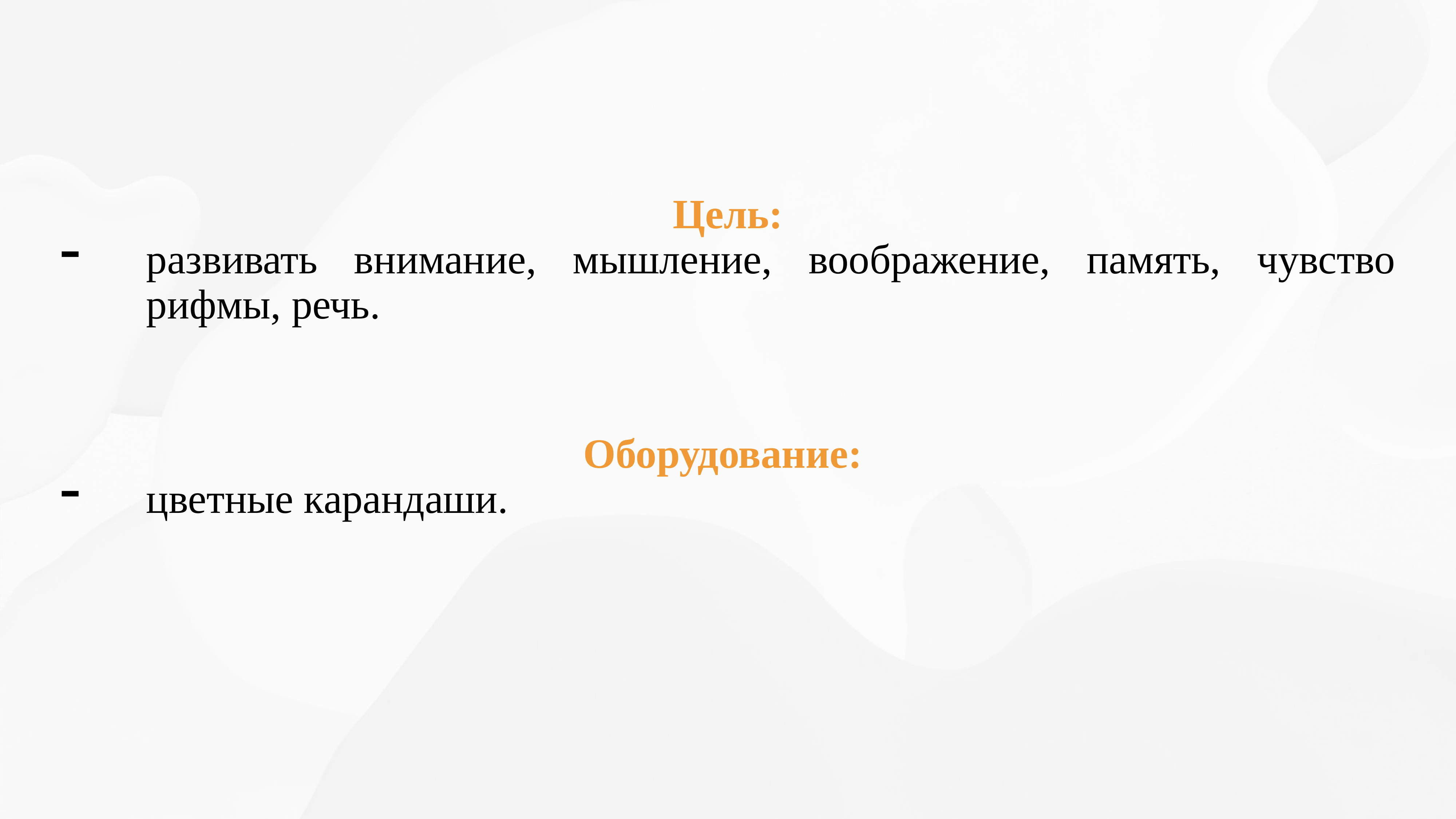

Цель:
развивать внимание, мышление, воображение, память, чувство рифмы, речь.
Оборудование:
цветные карандаши.